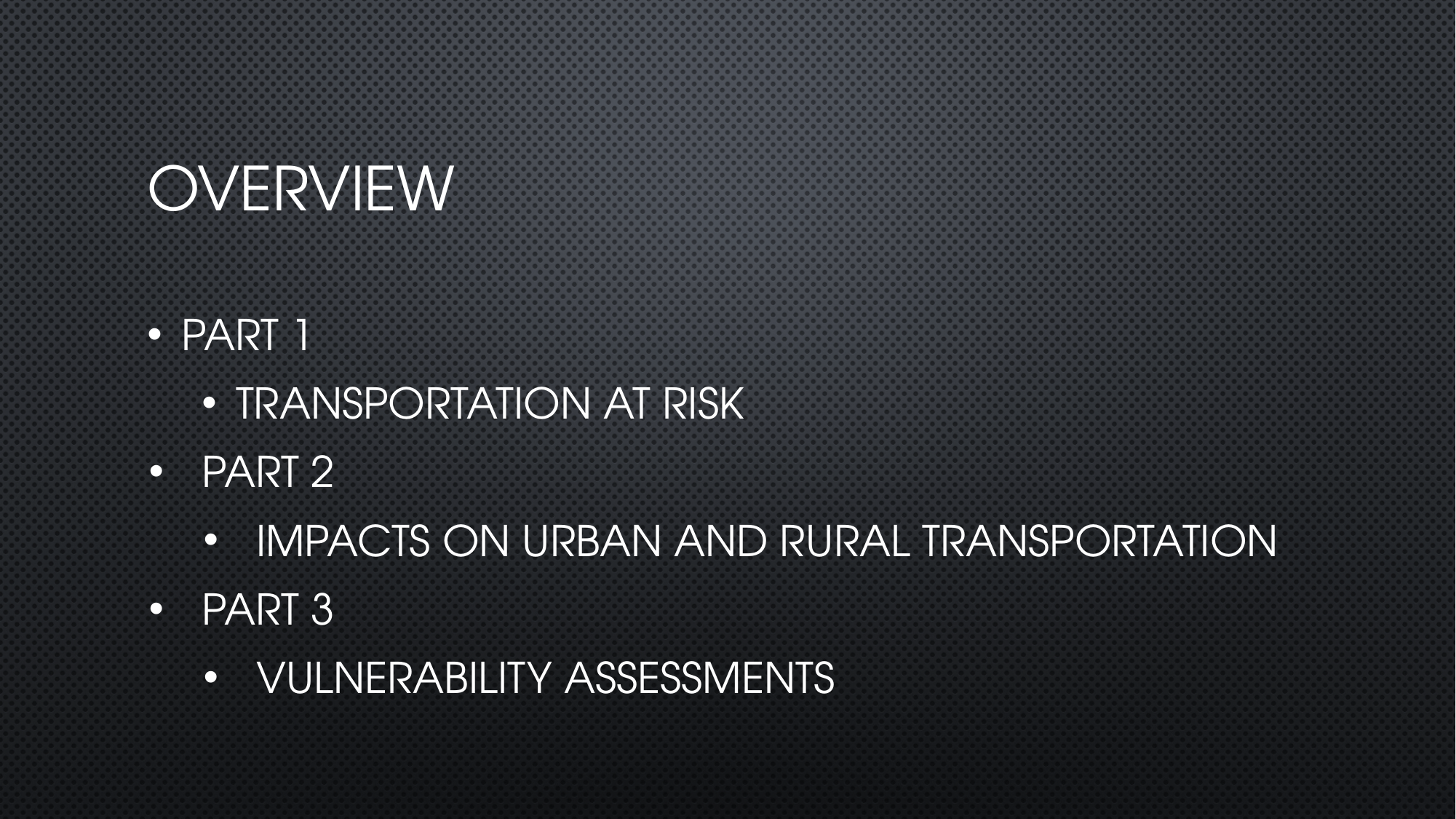

# Overview
Part 1
Transportation at risk
Part 2
Impacts on Urban and Rural transportation
Part 3
Vulnerability Assessments